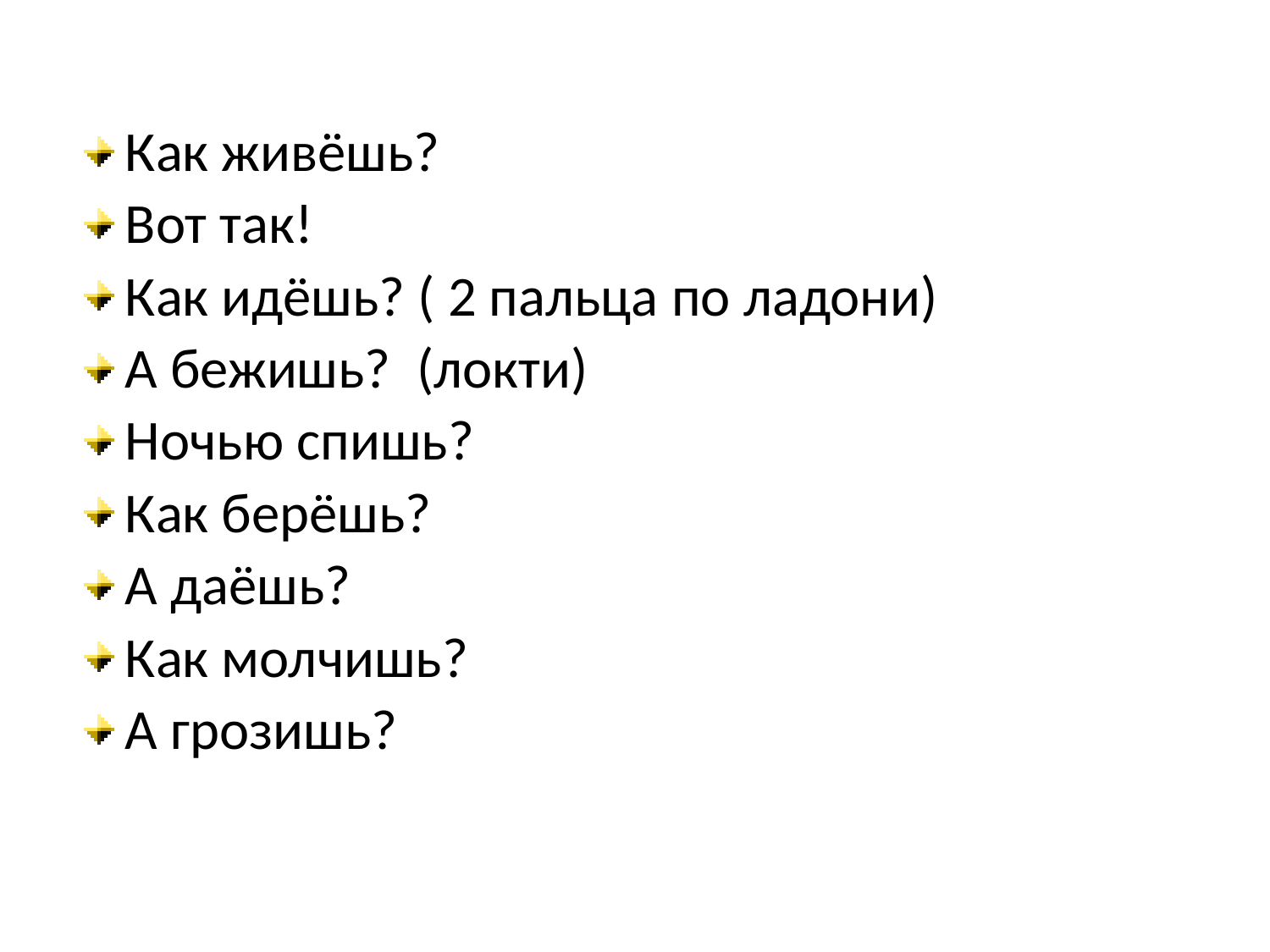

#
Как живёшь?
Вот так!
Как идёшь? ( 2 пальца по ладони)
А бежишь?  (локти)
Ночью спишь?
Как берёшь?
А даёшь?
Как молчишь?
А грозишь?